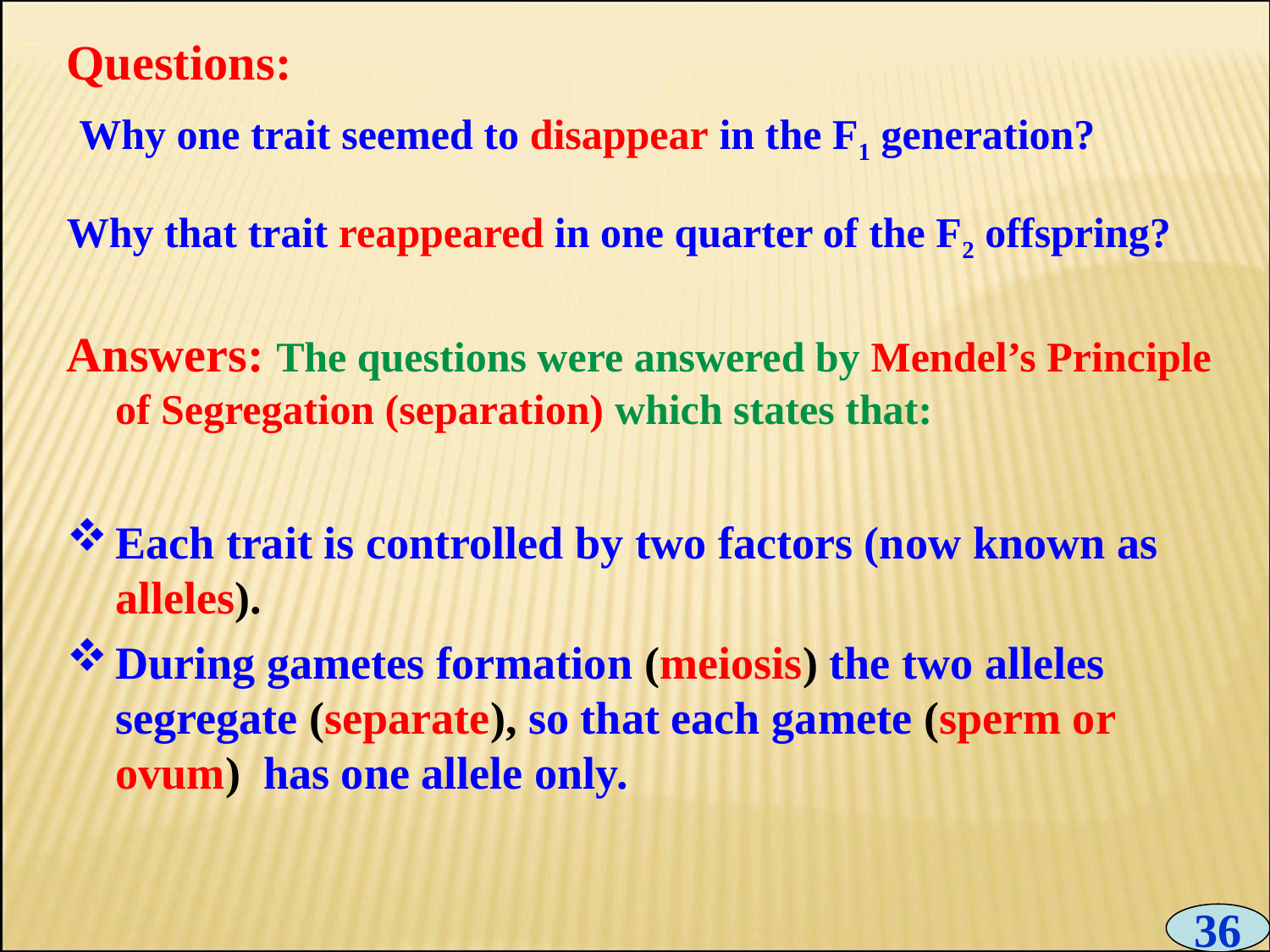

Questions:
 Why one trait seemed to disappear in the F1 generation?

Why that trait reappeared in one quarter of the F2 offspring?

Answers: The questions were answered by Mendel’s Principle of Segregation (separation) which states that:

Each trait is controlled by two factors (now known as alleles).
During gametes formation (meiosis) the two alleles segregate (separate), so that each gamete (sperm or ovum)  has one allele only.
36